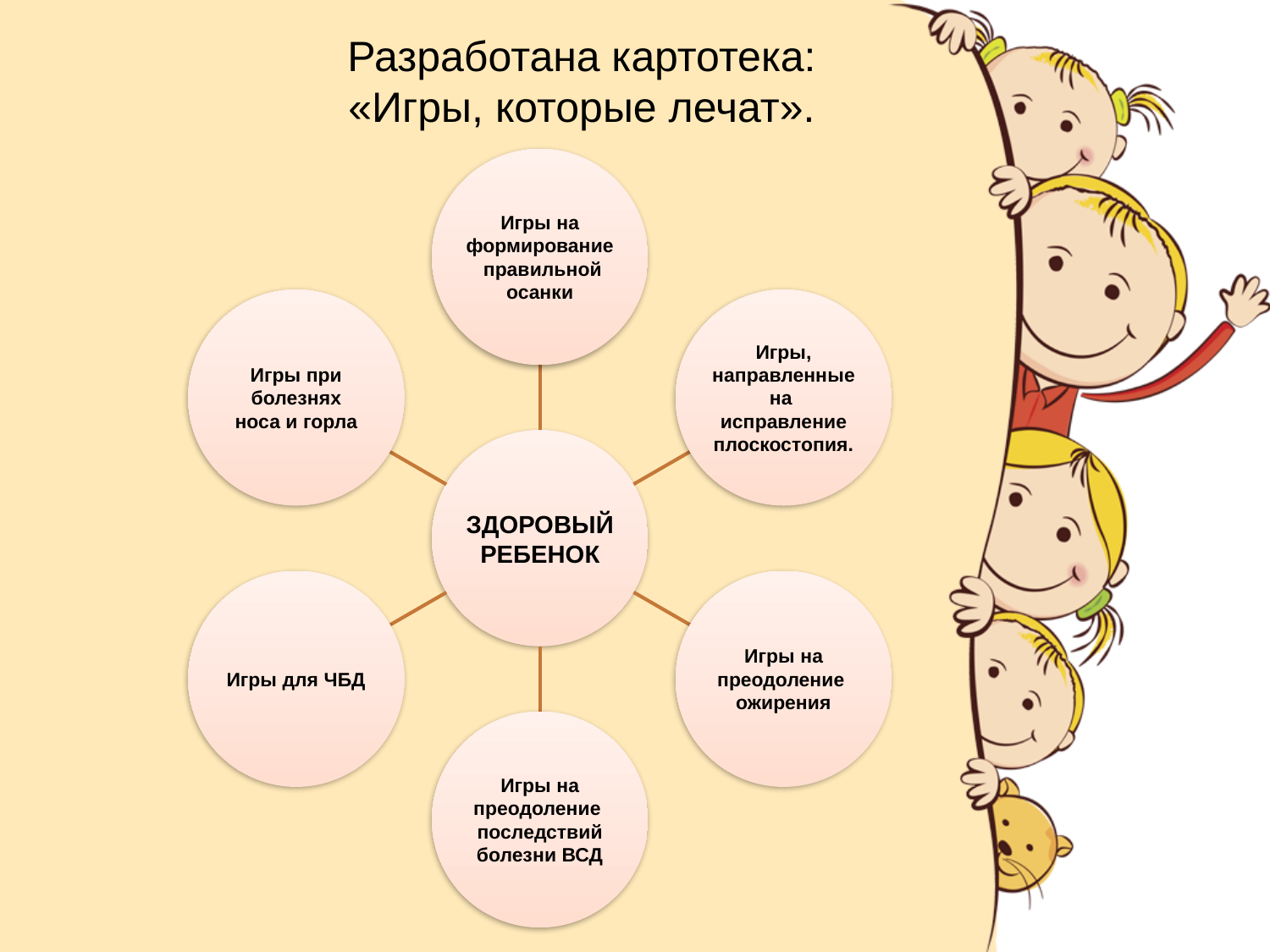

# Разработана картотека: «Игры, которые лечат».
ЗДОРОВЫЙ
РЕБЕНОК

Игры на формирование
 правильной осанки

Игры, направленные на
исправление плоскостопия.

Игры на преодоление
ожирения

Игры на преодоление
последствий болезни ВСД

Игры для ЧБД

Игры при болезнях
 носа и горла